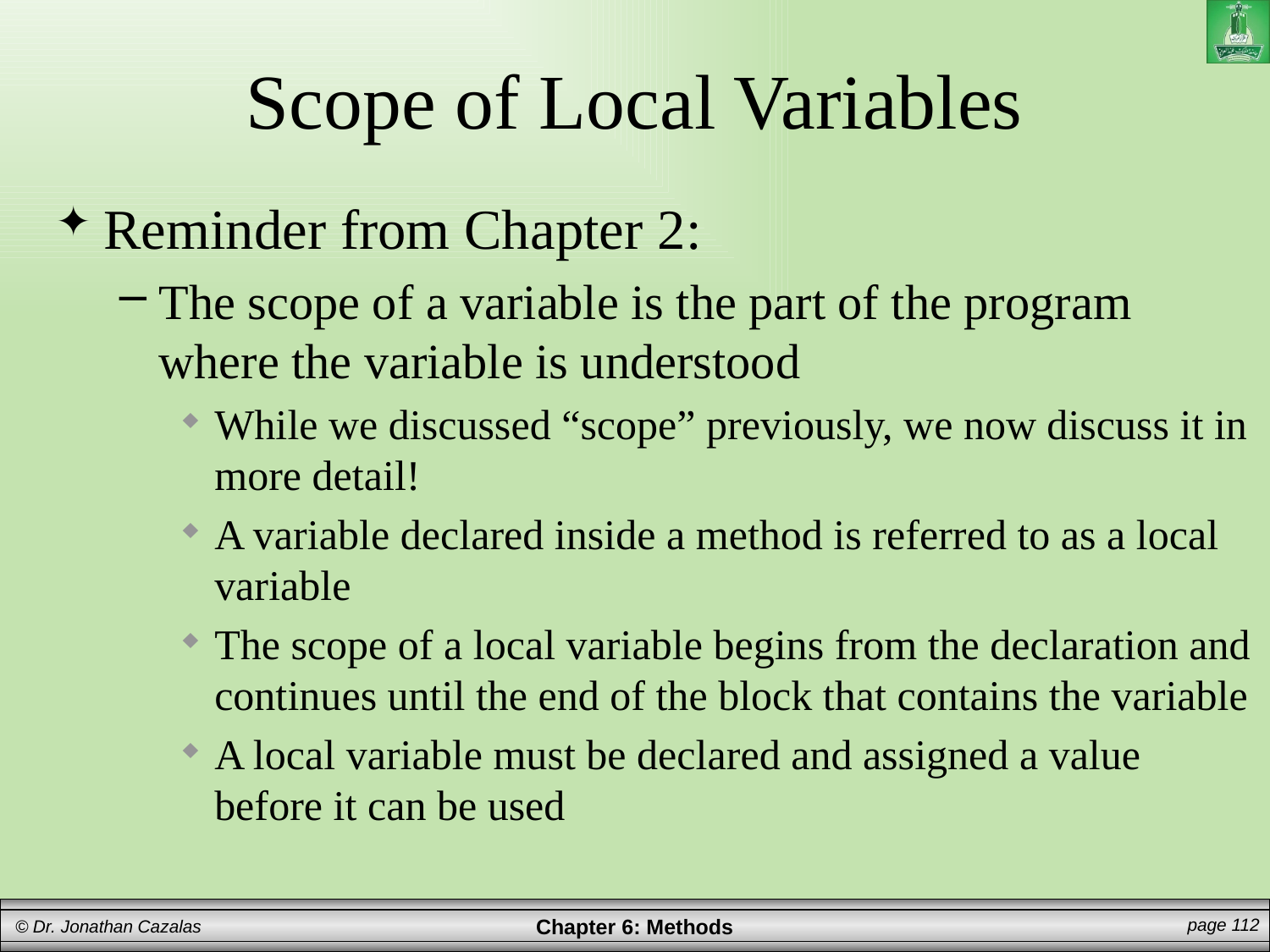

# Scope of Local Variables
Reminder from Chapter 2:
The scope of a variable is the part of the program where the variable is understood
While we discussed “scope” previously, we now discuss it in more detail!
A variable declared inside a method is referred to as a local variable
The scope of a local variable begins from the declaration and continues until the end of the block that contains the variable
A local variable must be declared and assigned a value before it can be used